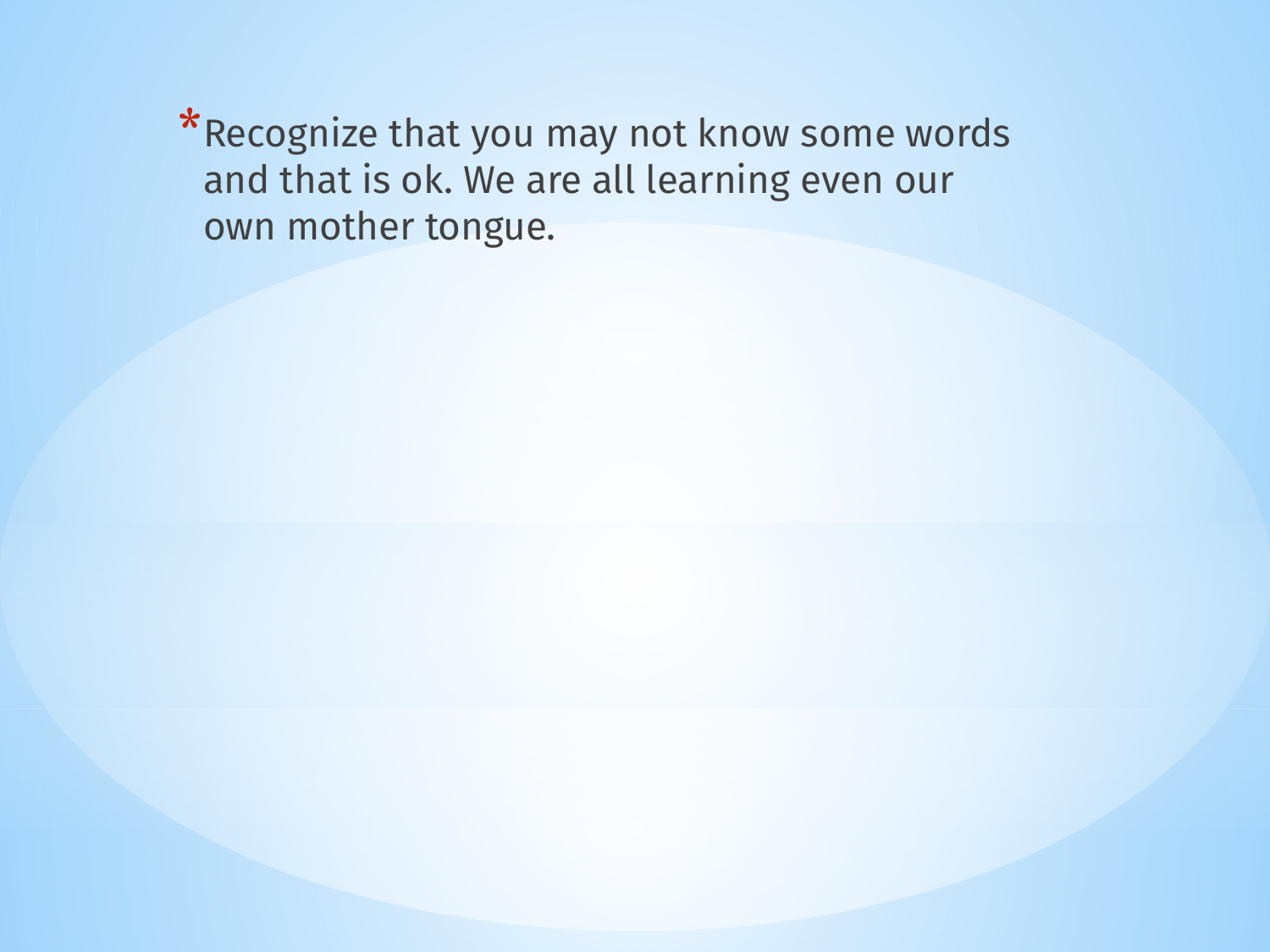

Recognize that you may not know some words and that is ok. We are all learning even our own mother tongue.

#